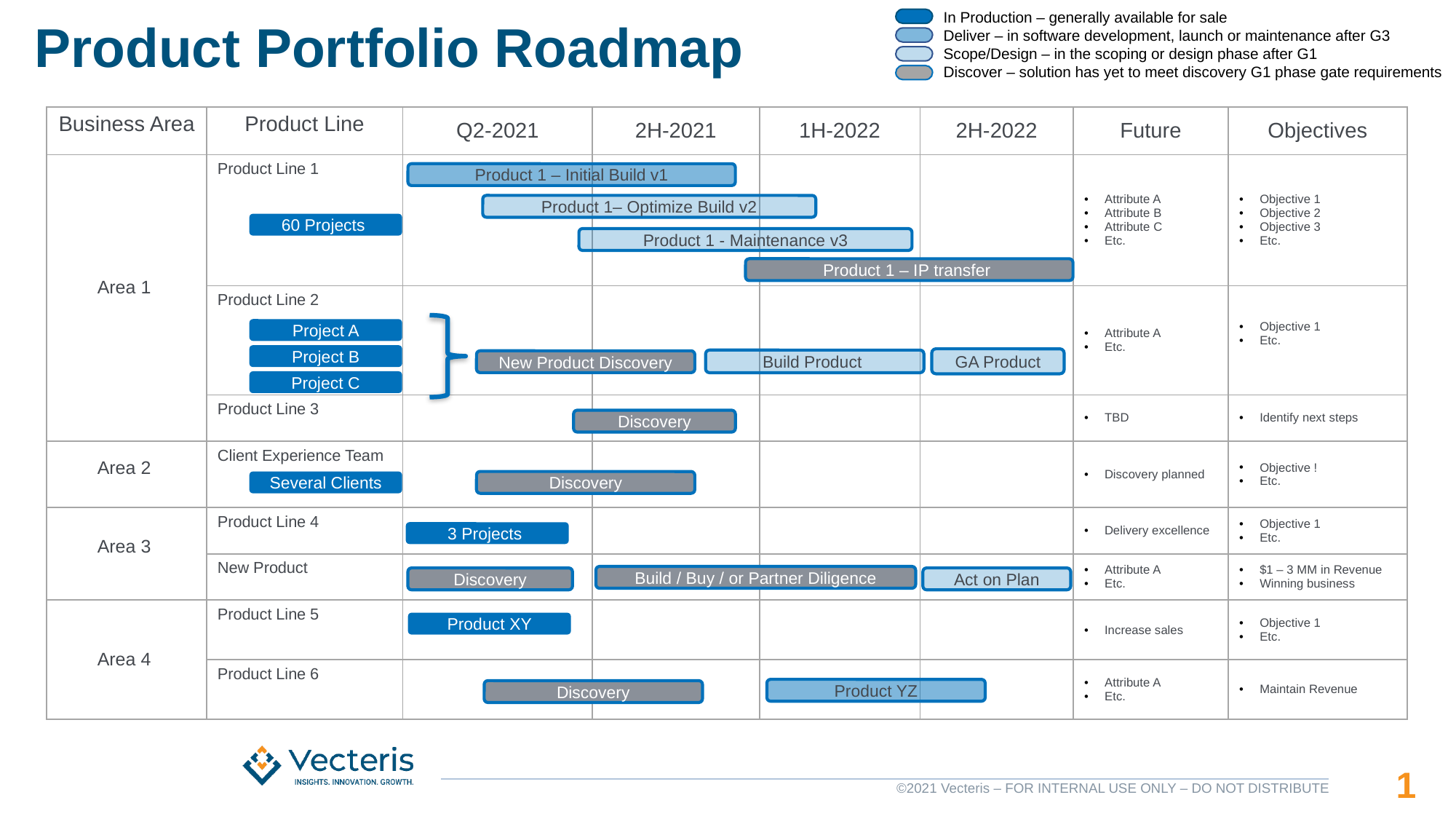

In Production – generally available for sale
Deliver – in software development, launch or maintenance after G3
Scope/Design – in the scoping or design phase after G1
Discover – solution has yet to meet discovery G1 phase gate requirements

Product Portfolio Roadmap
| Business Area | Product Line | Q2-2021 | 2H-2021 | 1H-2022 | 2H-2022 | Future | Objectives |
| --- | --- | --- | --- | --- | --- | --- | --- |
| Area 1 | Product Line 1 |  |  |  |  | Attribute A Attribute B Attribute C Etc. | Objective 1 Objective 2 Objective 3 Etc. |
|  | Product Line 2 |  |  |  |  | Attribute A Etc. | Objective 1 Etc. |
|  | Product Line 3 |  |  |  |  | TBD | Identify next steps |
| Area 2 | Client Experience Team |  |  |  |  | Discovery planned | Objective ! Etc. |
| Area 3 | Product Line 4 |  |  |  |  | Delivery excellence | Objective 1 Etc. |
|  | New Product |  |  |  |  | Attribute A Etc. | $1 – 3 MM in Revenue Winning business |
| Area 4 | Product Line 5 |  |  |  |  | Increase sales | Objective 1 Etc. |
|  | Product Line 6 |  |  |  |  | Attribute A Etc. | Maintain Revenue |
Product 1 – Initial Build v1
Product 1– Optimize Build v2
60 Projects
Product 1 - Maintenance v3
Product 1 – IP transfer

Project A
Project B
GA Product
Build Product
New Product Discovery
Project C
Discovery
Several Clients
Discovery
3 Projects
Build / Buy / or Partner Diligence
Discovery
Act on Plan
Product XY
Product YZ
Discovery
1
©2021 Vecteris – FOR INTERNAL USE ONLY – DO NOT DISTRIBUTE